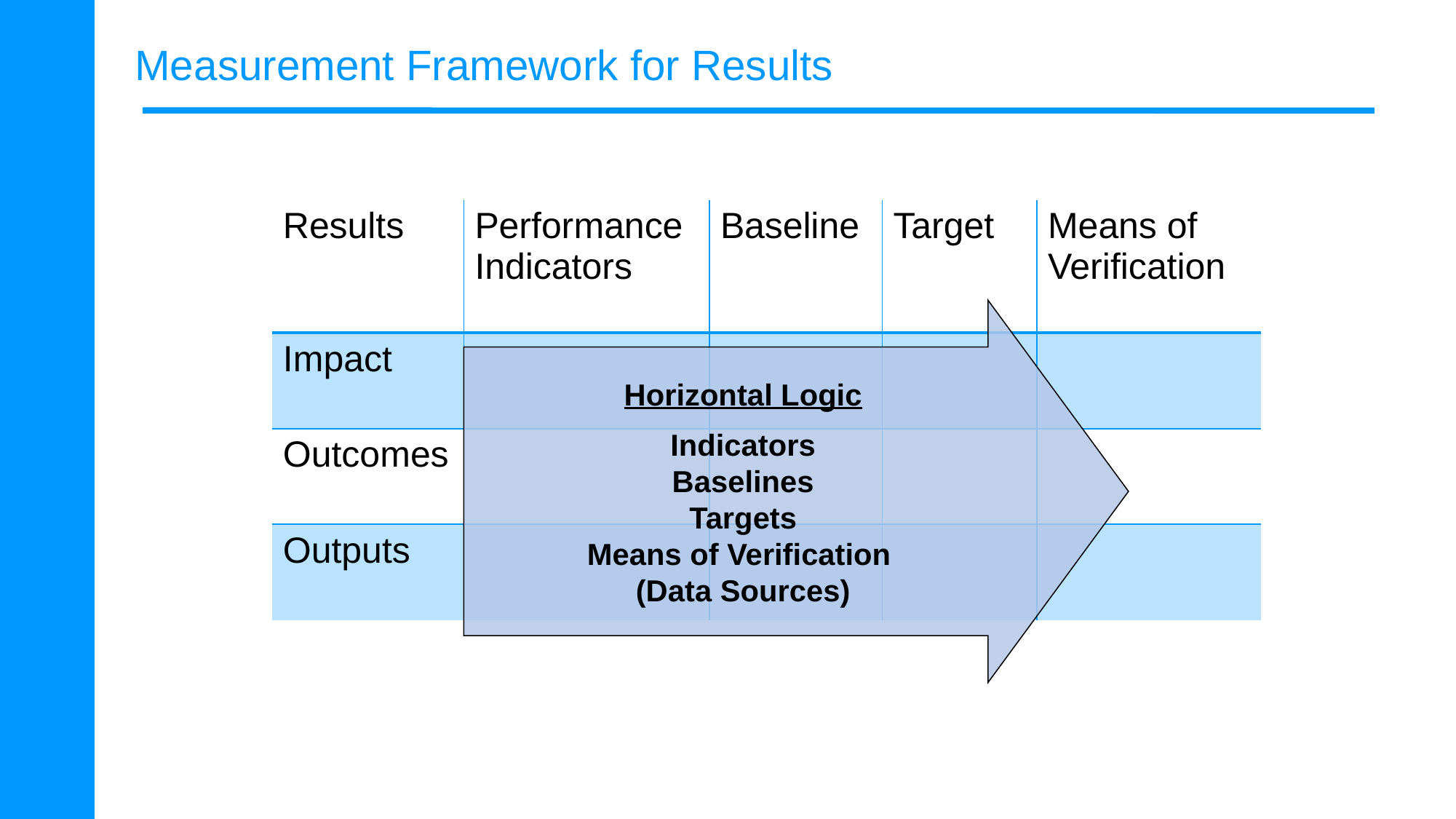

# Measurement Framework for Results
| Results | Performance Indicators | Baseline | Target | Means of Verification |
| --- | --- | --- | --- | --- |
| Impact |  |  |  |  |
| Outcomes |  |  |  |  |
| Outputs |  |  |  |  |
Horizontal Logic
Indicators
Baselines
Targets
Means of Verification
(Data Sources)